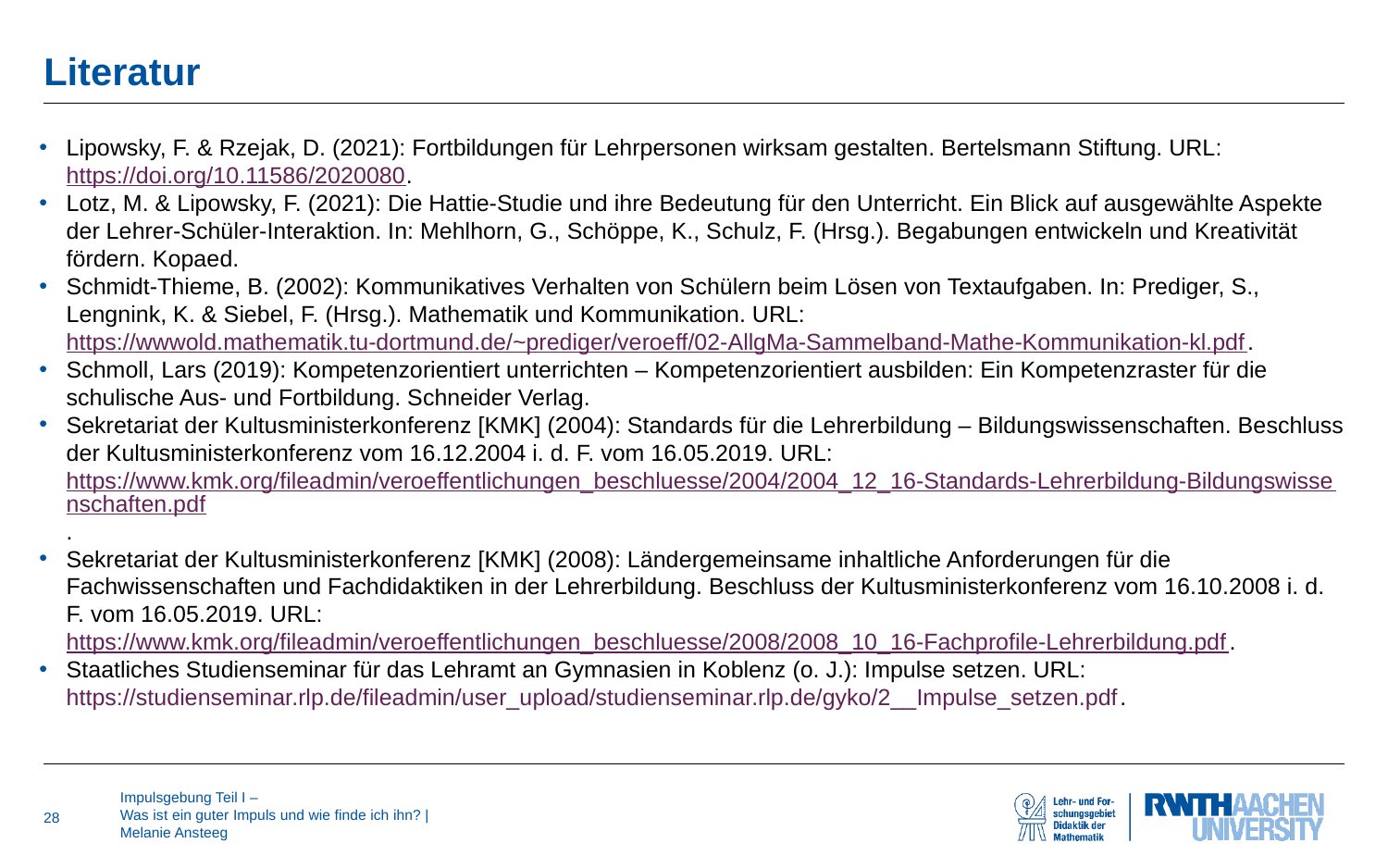

# Literatur
Lipowsky, F. & Rzejak, D. (2021): Fortbildungen für Lehrpersonen wirksam gestalten. Bertelsmann Stiftung. URL: https://doi.org/10.11586/2020080.
Lotz, M. & Lipowsky, F. (2021): Die Hattie-Studie und ihre Bedeutung für den Unterricht. Ein Blick auf ausgewählte Aspekte der Lehrer-Schüler-Interaktion. In: Mehlhorn, G., Schöppe, K., Schulz, F. (Hrsg.). Begabungen entwickeln und Kreativität fördern. Kopaed.
Schmidt-Thieme, B. (2002): Kommunikatives Verhalten von Schülern beim Lösen von Textaufgaben. In: Prediger, S., Lengnink, K. & Siebel, F. (Hrsg.). Mathematik und Kommunikation. URL: https://wwwold.mathematik.tu-dortmund.de/~prediger/veroeff/02-AllgMa-Sammelband-Mathe-Kommunikation-kl.pdf.
Schmoll, Lars (2019): Kompetenzorientiert unterrichten – Kompetenzorientiert ausbilden: Ein Kompetenzraster für die schulische Aus- und Fortbildung. Schneider Verlag.
Sekretariat der Kultusministerkonferenz [KMK] (2004): Standards für die Lehrerbildung – Bildungswissenschaften. Beschluss der Kultusministerkonferenz vom 16.12.2004 i. d. F. vom 16.05.2019. URL: https://www.kmk.org/fileadmin/veroeffentlichungen_beschluesse/2004/2004_12_16-Standards-Lehrerbildung-Bildungswissenschaften.pdf.
Sekretariat der Kultusministerkonferenz [KMK] (2008): Ländergemeinsame inhaltliche Anforderungen für die Fachwissenschaften und Fachdidaktiken in der Lehrerbildung. Beschluss der Kultusministerkonferenz vom 16.10.2008 i. d. F. vom 16.05.2019. URL: https://www.kmk.org/fileadmin/veroeffentlichungen_beschluesse/2008/2008_10_16-Fachprofile-Lehrerbildung.pdf.
Staatliches Studienseminar für das Lehramt an Gymnasien in Koblenz (o. J.): Impulse setzen. URL: https://studienseminar.rlp.de/fileadmin/user_upload/studienseminar.rlp.de/gyko/2__Impulse_setzen.pdf.